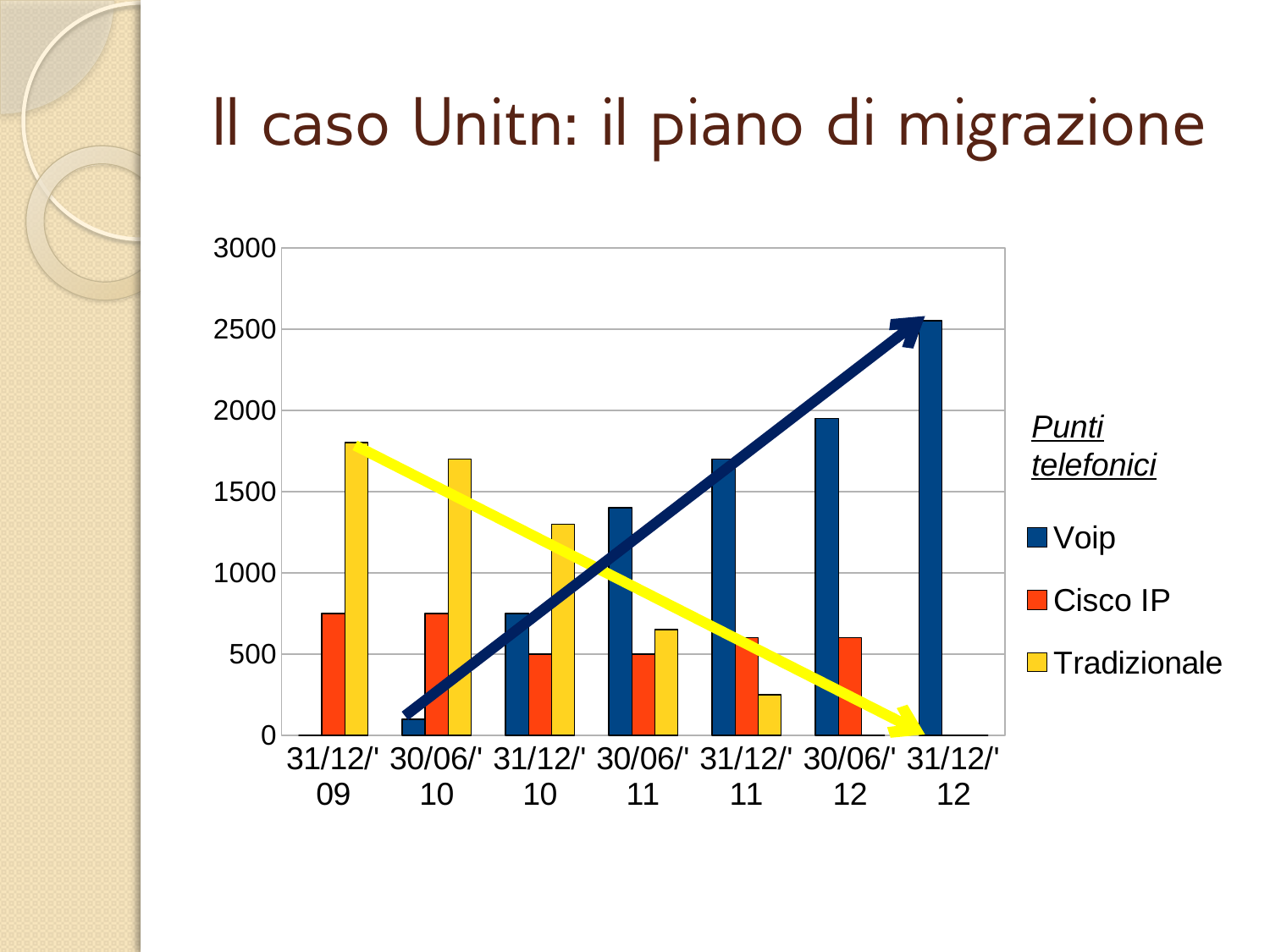

# Il caso Unitn: il piano di migrazione

### Chart

| Category |  |  |  |
|---|---|---|---|
| 31/12/'09 | 0.0 | 750.0 | 1800.0 |
| 30/06/'10 | 100.0 | 750.0 | 1700.0 |
| 31/12/'10 | 750.0 | 500.0 | 1300.0 |
| 30/06/'11 | 1400.0 | 500.0 | 650.0 |
| 31/12/'11 | 1700.0 | 600.0 | 250.0 |
| 30/06/'12 | 1950.0 | 600.0 | 0.0 |
| 31/12/'12 | 2550.0 | 0.0 | 0.0 |
Punti telefonici